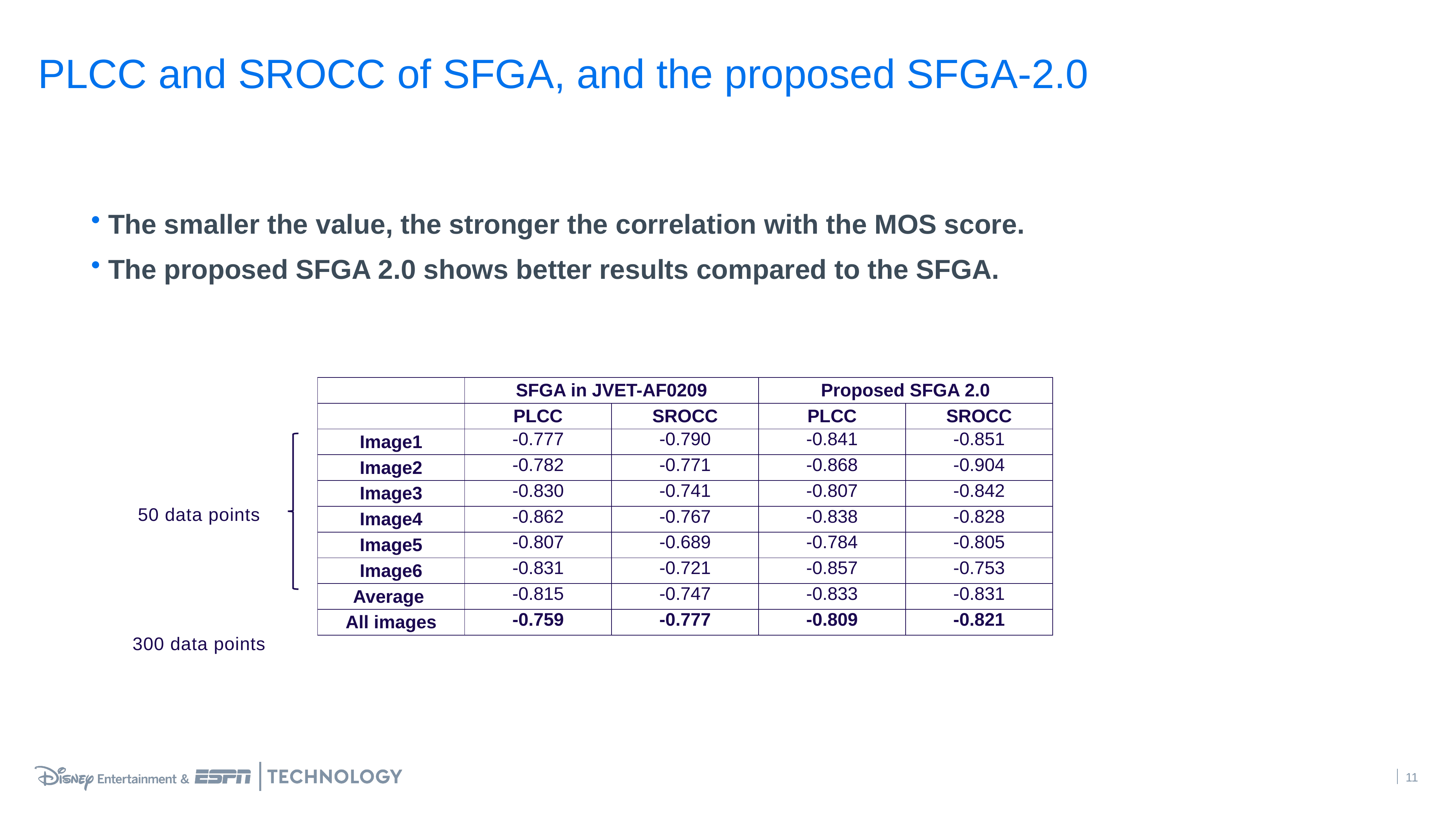

# PLCC and SROCC of SFGA, and the proposed SFGA-2.0
The smaller the value, the stronger the correlation with the MOS score.
The proposed SFGA 2.0 shows better results compared to the SFGA.

|  | SFGA in JVET-AF0209 |  | Proposed SFGA 2.0 |  |
| --- | --- | --- | --- | --- |
|  | PLCC | SROCC | PLCC | SROCC |
| Image1 | -0.777 | -0.790 | -0.841 | -0.851 |
| Image2 | -0.782 | -0.771 | -0.868 | -0.904 |
| Image3 | -0.830 | -0.741 | -0.807 | -0.842 |
| Image4 | -0.862 | -0.767 | -0.838 | -0.828 |
| Image5 | -0.807 | -0.689 | -0.784 | -0.805 |
| Image6 | -0.831 | -0.721 | -0.857 | -0.753 |
| Average | -0.815 | -0.747 | -0.833 | -0.831 |
| All images | -0.759 | -0.777 | -0.809 | -0.821 |

50 data points
300 data points
11